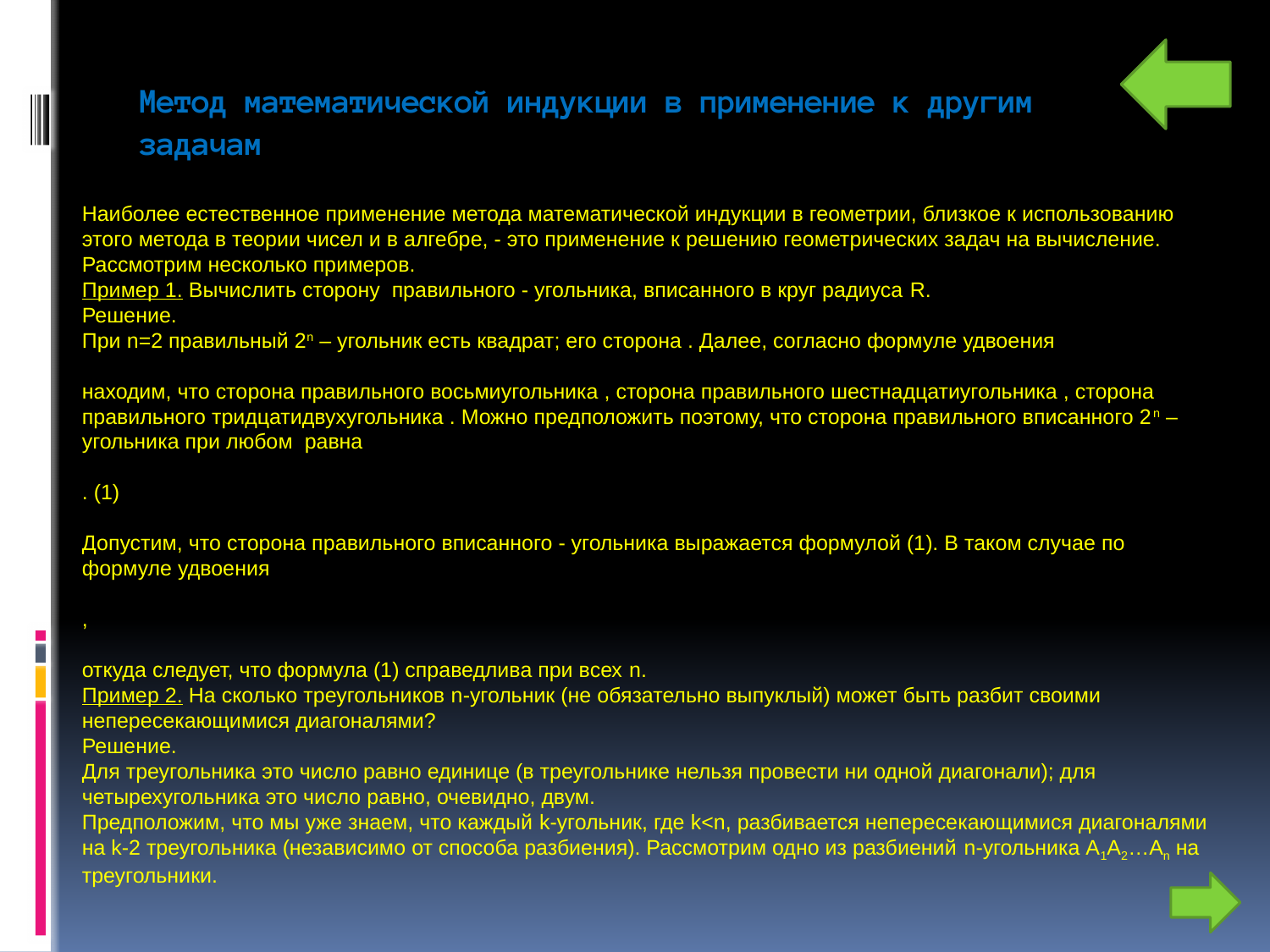

# Метод математической индукции в применение к другим задачам

Наиболее естественное применение метода математической индукции в геометрии, близкое к использованию этого метода в теории чисел и в алгебре, - это применение к решению геометрических задач на вычисление. Рассмотрим несколько примеров.
Пример 1. Вычислить сторону  правильного - угольника, вписанного в круг радиуса R.
Решение.
При n=2 правильный 2n – угольник есть квадрат; его сторона . Далее, согласно формуле удвоения

находим, что сторона правильного восьмиугольника , сторона правильного шестнадцатиугольника , сторона правильного тридцатидвухугольника . Можно предположить поэтому, что сторона правильного вписанного 2n – угольника при любом  равна

. (1)

Допустим, что сторона правильного вписанного - угольника выражается формулой (1). В таком случае по формуле удвоения

,

откуда следует, что формула (1) справедлива при всех n.
Пример 2. На сколько треугольников n-угольник (не обязательно выпуклый) может быть разбит своими непересекающимися диагоналями?
Решение.
Для треугольника это число равно единице (в треугольнике нельзя провести ни одной диагонали); для четырехугольника это число равно, очевидно, двум.
Предположим, что мы уже знаем, что каждый k-угольник, где k<n, разбивается непересекающимися диагоналями на k-2 треугольника (независимо от способа разбиения). Рассмотрим одно из разбиений n-угольника А1А2…Аn на треугольники.